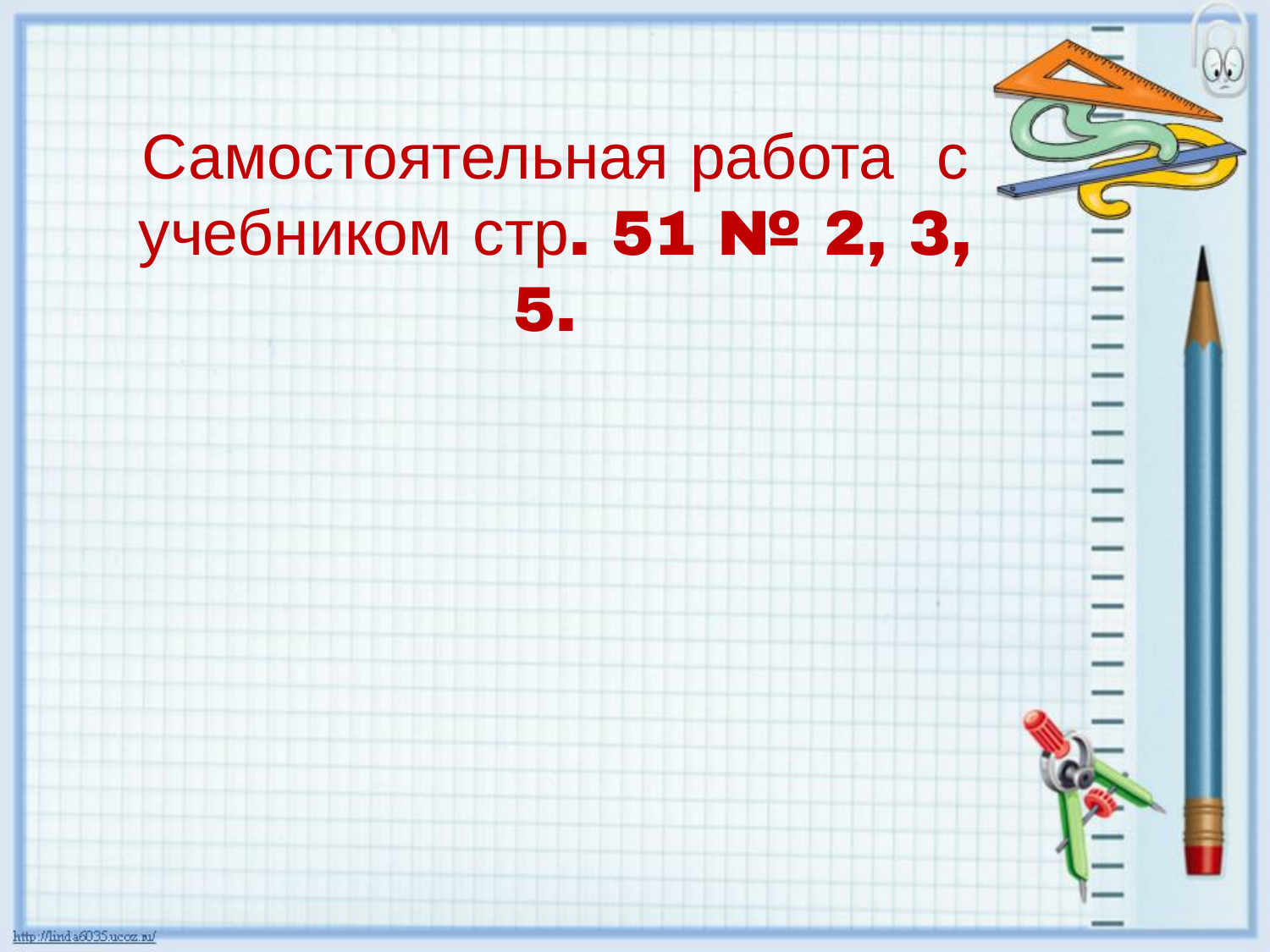

Самостоятельная работа  с учебником стр. 51 № 2, 3, 5.